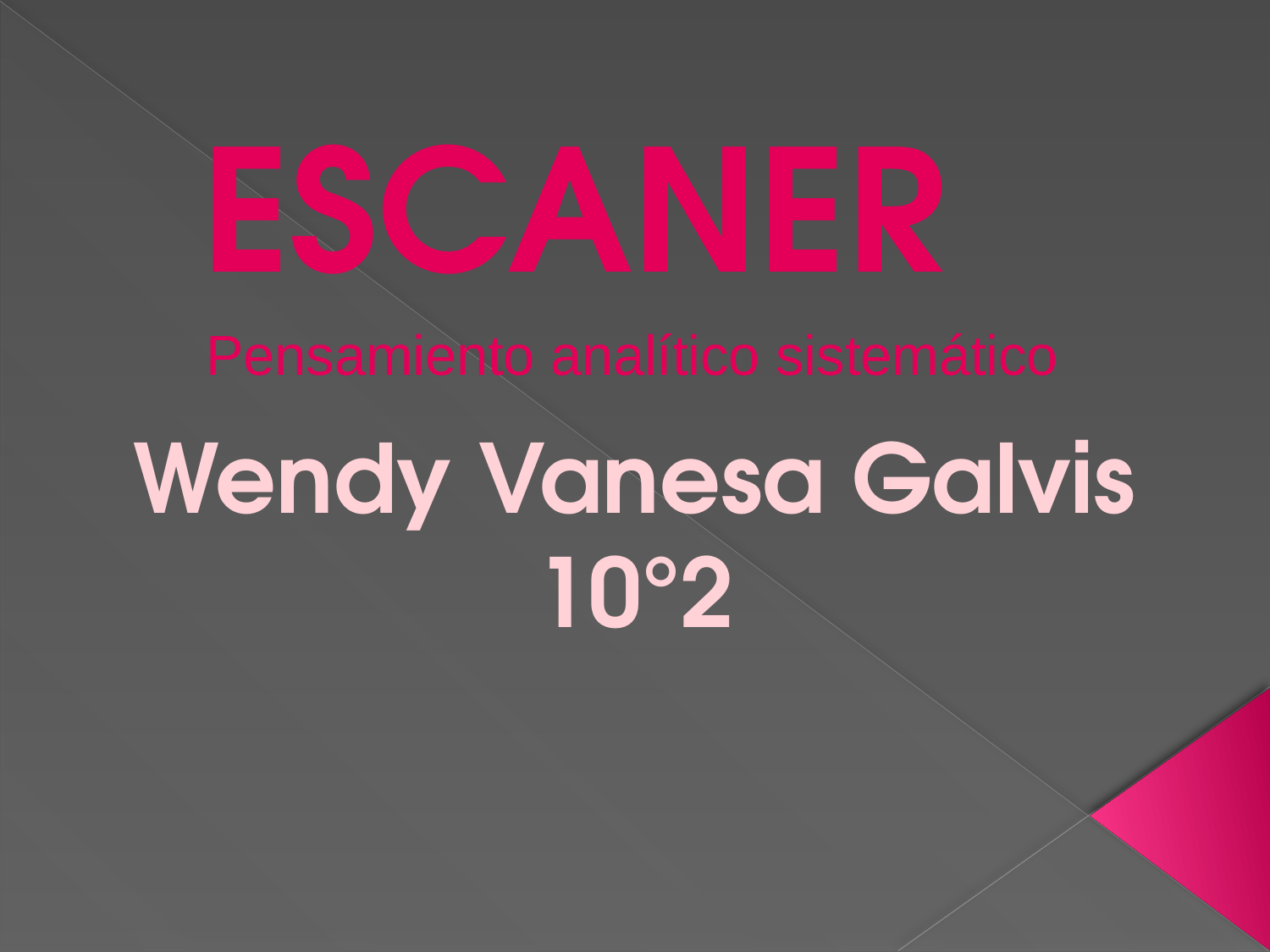

# ESCANER
Pensamiento analítico sistemático
Wendy Vanesa Galvis
10°2